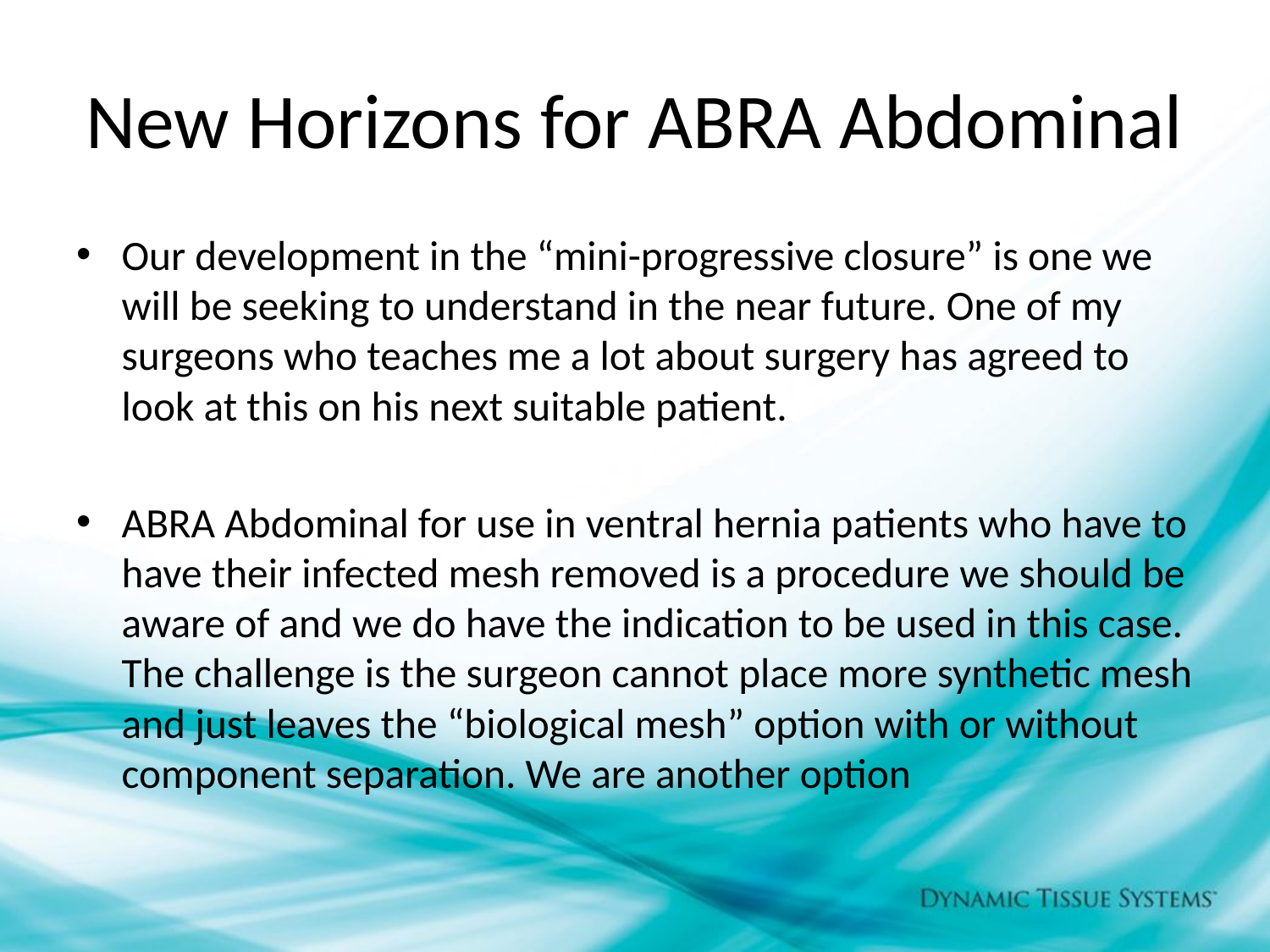

# New Horizons for ABRA Abdominal
Our development in the “mini-progressive closure” is one we will be seeking to understand in the near future. One of my surgeons who teaches me a lot about surgery has agreed to look at this on his next suitable patient.

ABRA Abdominal for use in ventral hernia patients who have to have their infected mesh removed is a procedure we should be aware of and we do have the indication to be used in this case. The challenge is the surgeon cannot place more synthetic mesh and just leaves the “biological mesh” option with or without component separation. We are another option